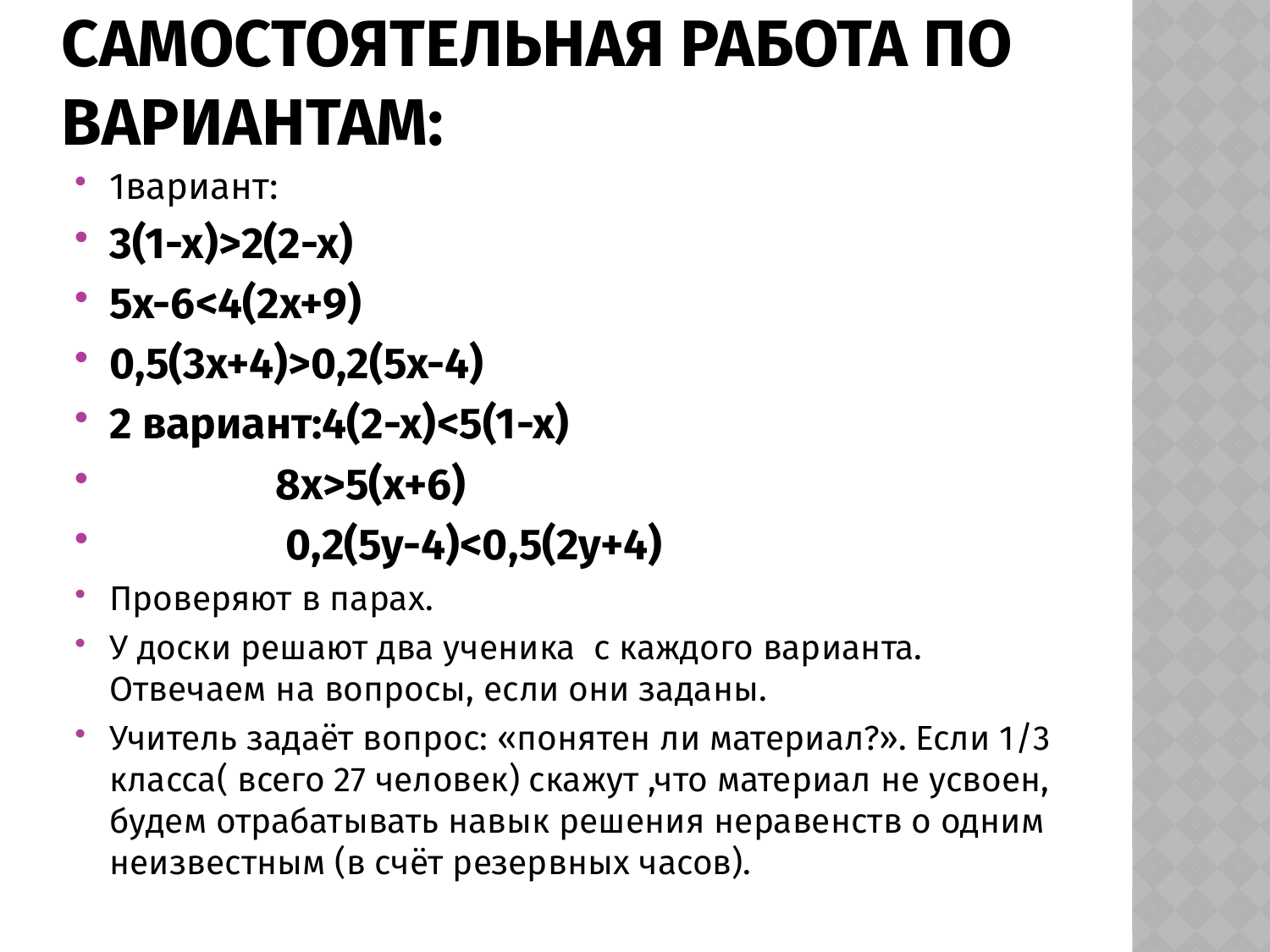

# Самостоятельная работа по вариантам:
1вариант:
3(1-х)>2(2-х)
5х-6<4(2х+9)
0,5(3х+4)>0,2(5х-4)
2 вариант:4(2-х)<5(1-х)
                8х>5(х+6)
                 0,2(5у-4)<0,5(2у+4)
Проверяют в парах.
У доски решают два ученика  с каждого варианта. Отвечаем на вопросы, если они заданы.
Учитель задаёт вопрос: «понятен ли материал?». Если 1/3 класса( всего 27 человек) скажут ,что материал не усвоен, будем отрабатывать навык решения неравенств о одним неизвестным (в счёт резервных часов).